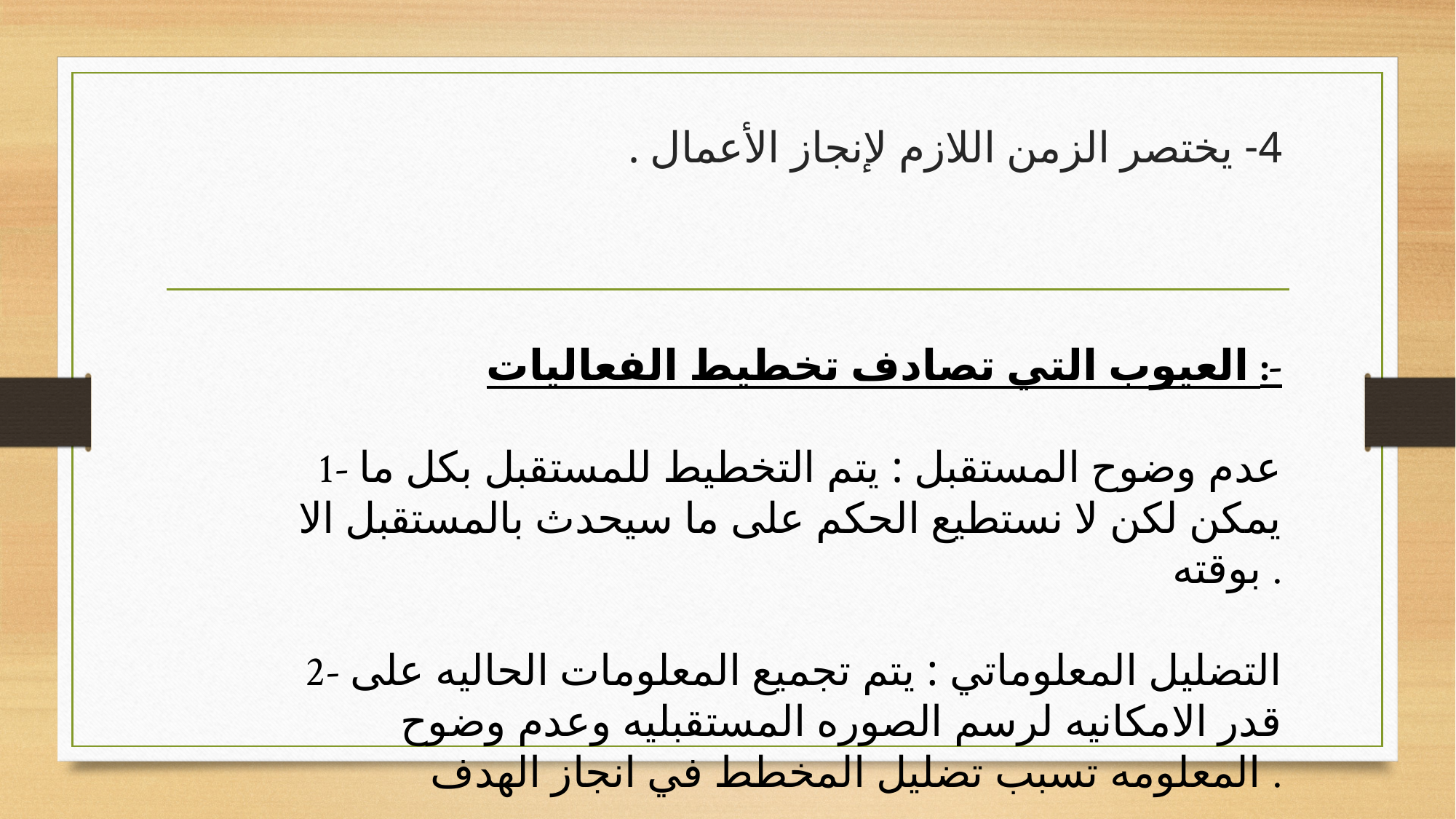

# 4- يختصر الزمن اللازم لإنجاز الأعمال .
العيوب التي تصادف تخطيط الفعاليات :-

1- عدم وضوح المستقبل : يتم التخطيط للمستقبل بكل ما يمكن لكن لا نستطيع الحكم على ما سيحدث بالمستقبل الا بوقته .

2- التضليل المعلوماتي : يتم تجميع المعلومات الحاليه على قدر الامكانيه لرسم الصوره المستقبليه وعدم وضوح المعلومه تسبب تضليل المخطط في انجاز الهدف .